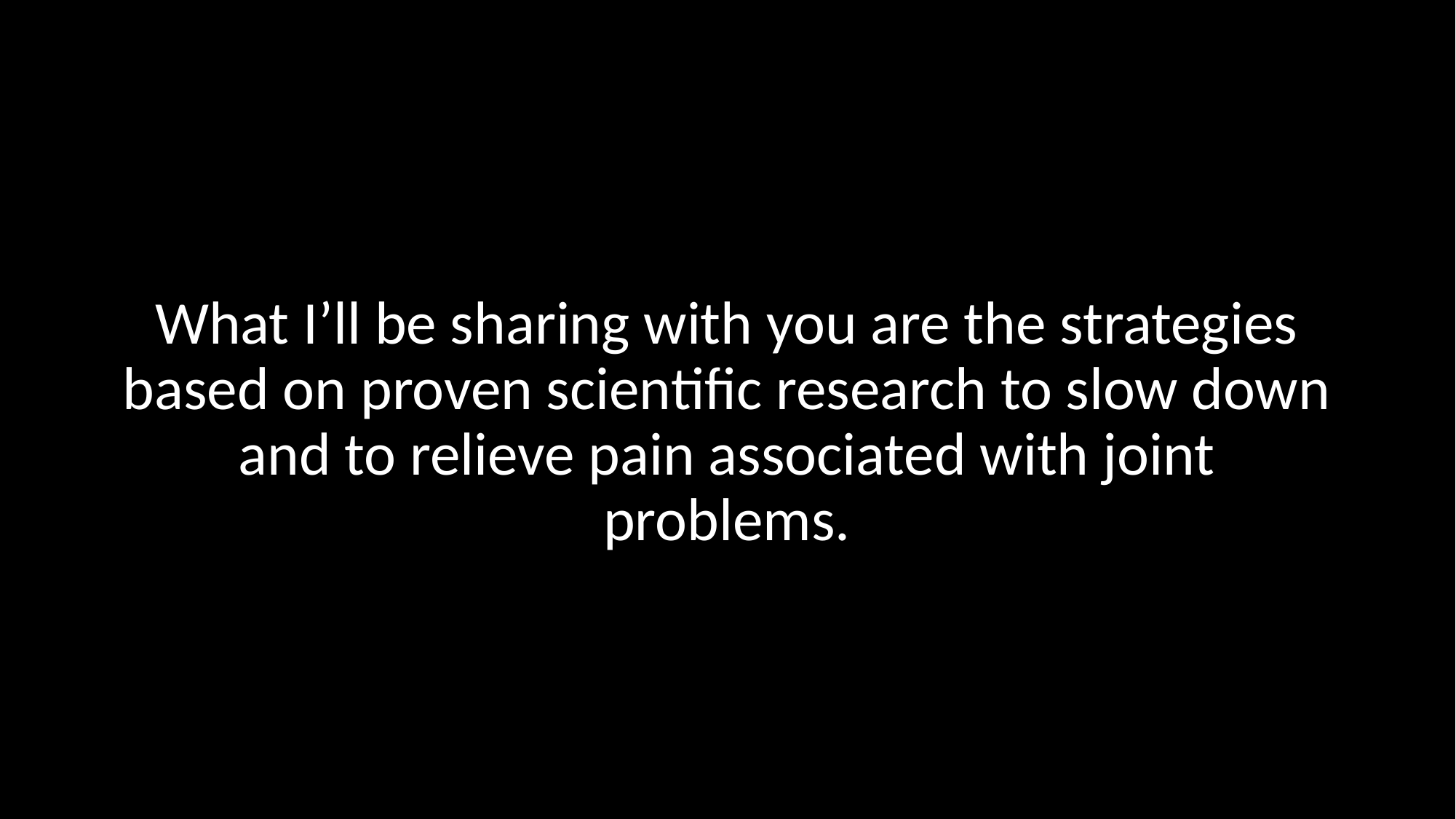

What I’ll be sharing with you are the strategies based on proven scientific research to slow down and to relieve pain associated with joint problems.